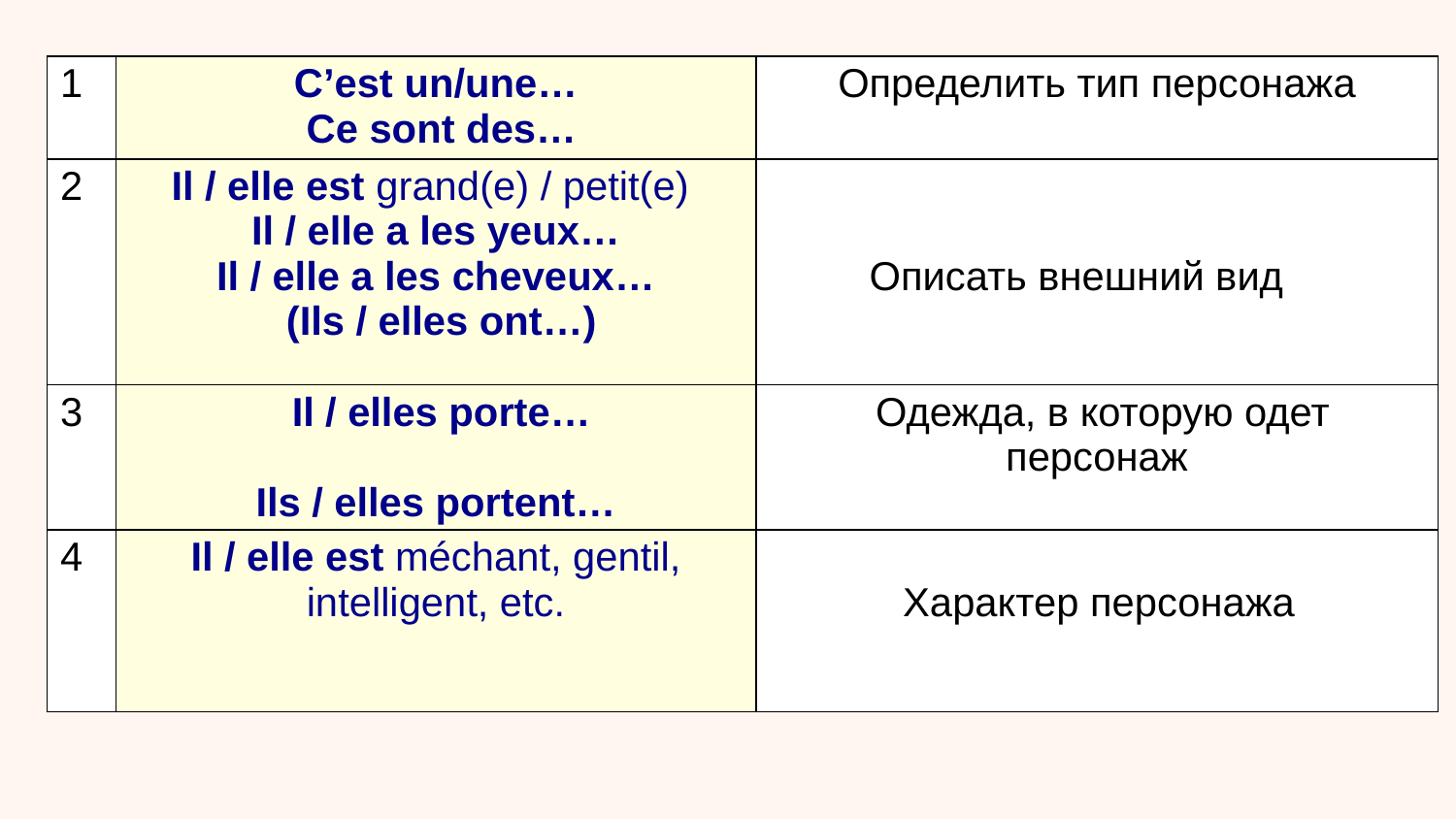

| 1 | C’est un/une… Ce sont des… | Определить тип персонажа |
| --- | --- | --- |
| 2 | Il / elle est grand(e) / petit(e) Il / elle a les yeux… Il / elle a les cheveux… (Ils / elles ont…) | Описать внешний вид |
| 3 | Il / elles porte… Ils / elles portent… | Одежда, в которую одет персонаж |
| 4 | Il / elle est méchant, gentil, intelligent, etc. | Характер персонажа |
#